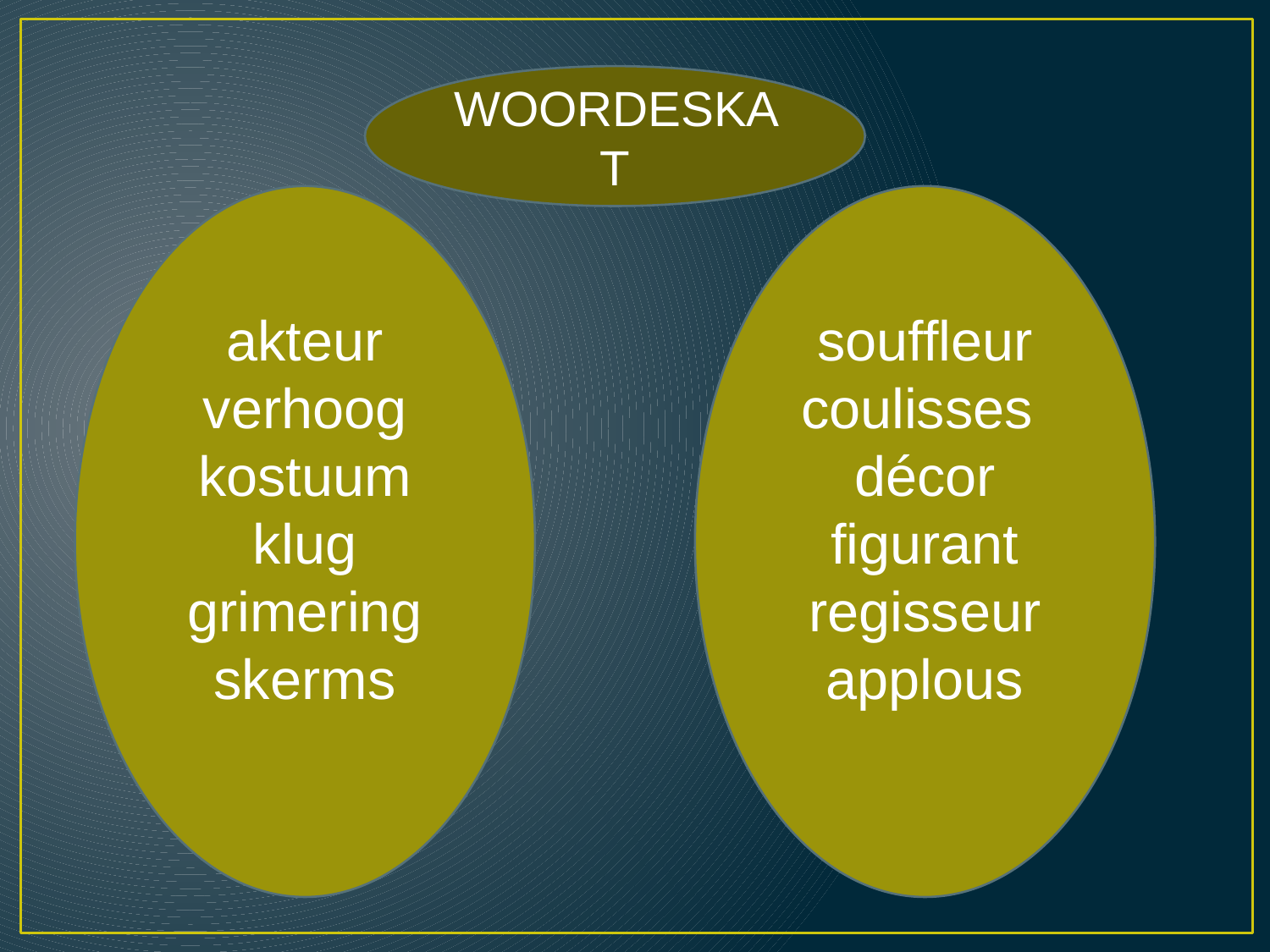

WOORDESKAT
akteur
verhoog
kostuum
klug
grimering
skerms

souffleur
coulisses
décor
figurant
regisseur
applous